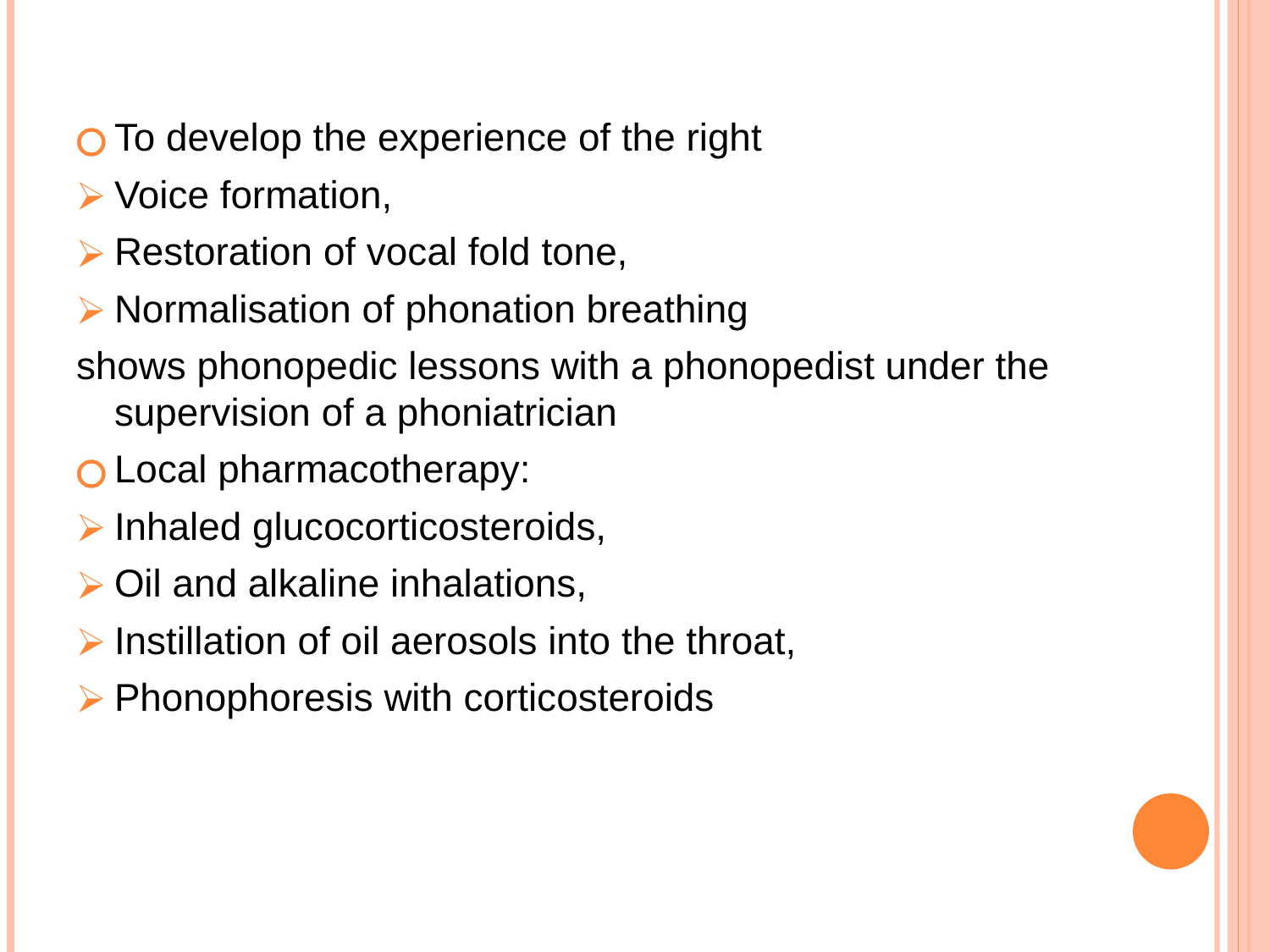

#
To develop the experience of the right
Voice formation,
Restoration of vocal fold tone,
Normalisation of phonation breathing
shows phonopedic lessons with a phonopedist under the supervision of a phoniatrician
Local pharmacotherapy:
Inhaled glucocorticosteroids,
Oil and alkaline inhalations,
Instillation of oil aerosols into the throat,
Phonophoresis with corticosteroids